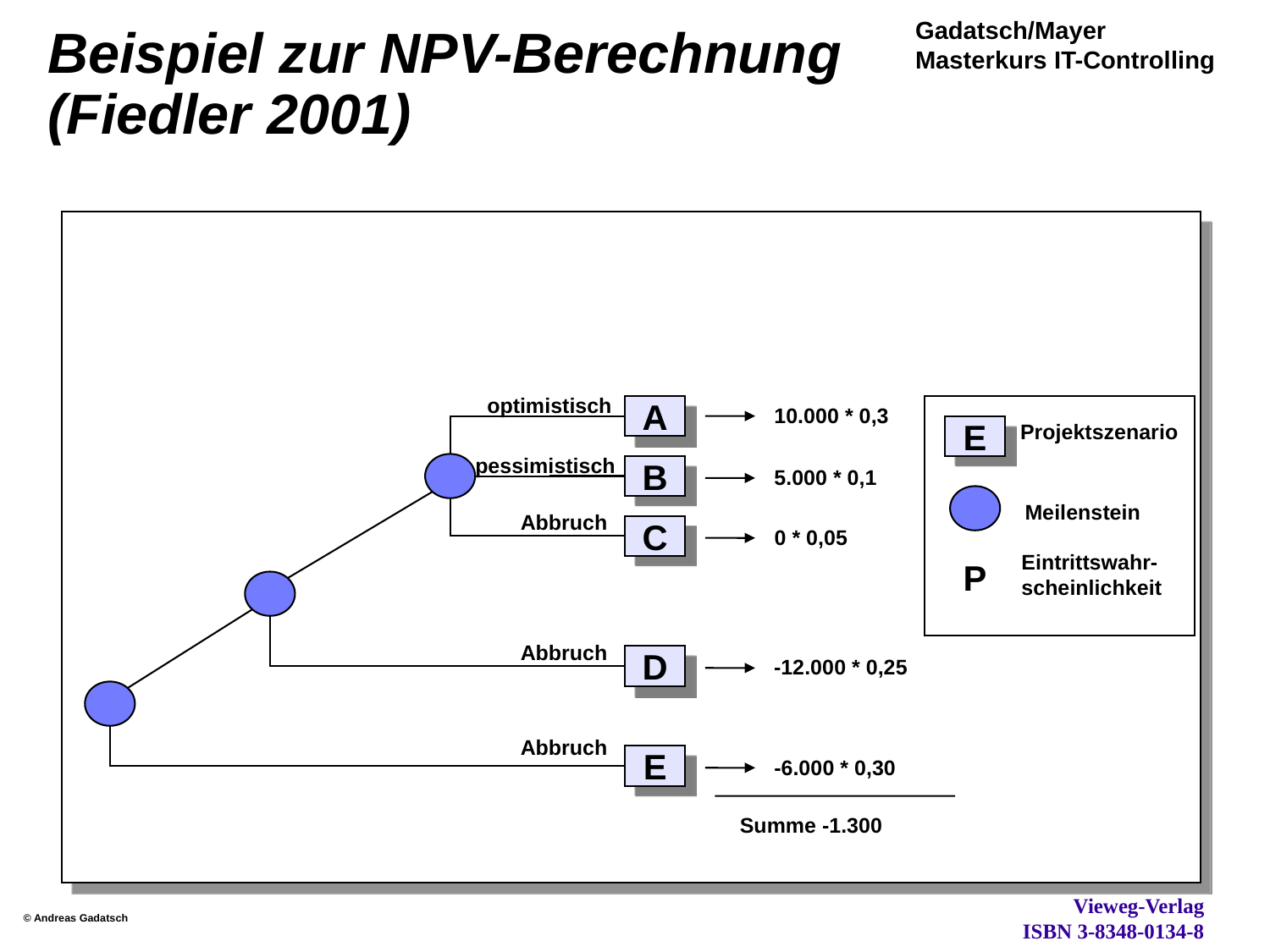

# Beispiel zur NPV-Berechnung (Fiedler 2001)
optimistisch
A
10.000 * 0,3

Projektszenario

E
pessimistisch

B
5.000 * 0,1

Meilenstein
Abbruch
C
0 * 0,05

Eintrittswahr-
scheinlichkeit
P

Abbruch
D
-12.000 * 0,25

Abbruch
E
-6.000 * 0,30

Summe -1.300